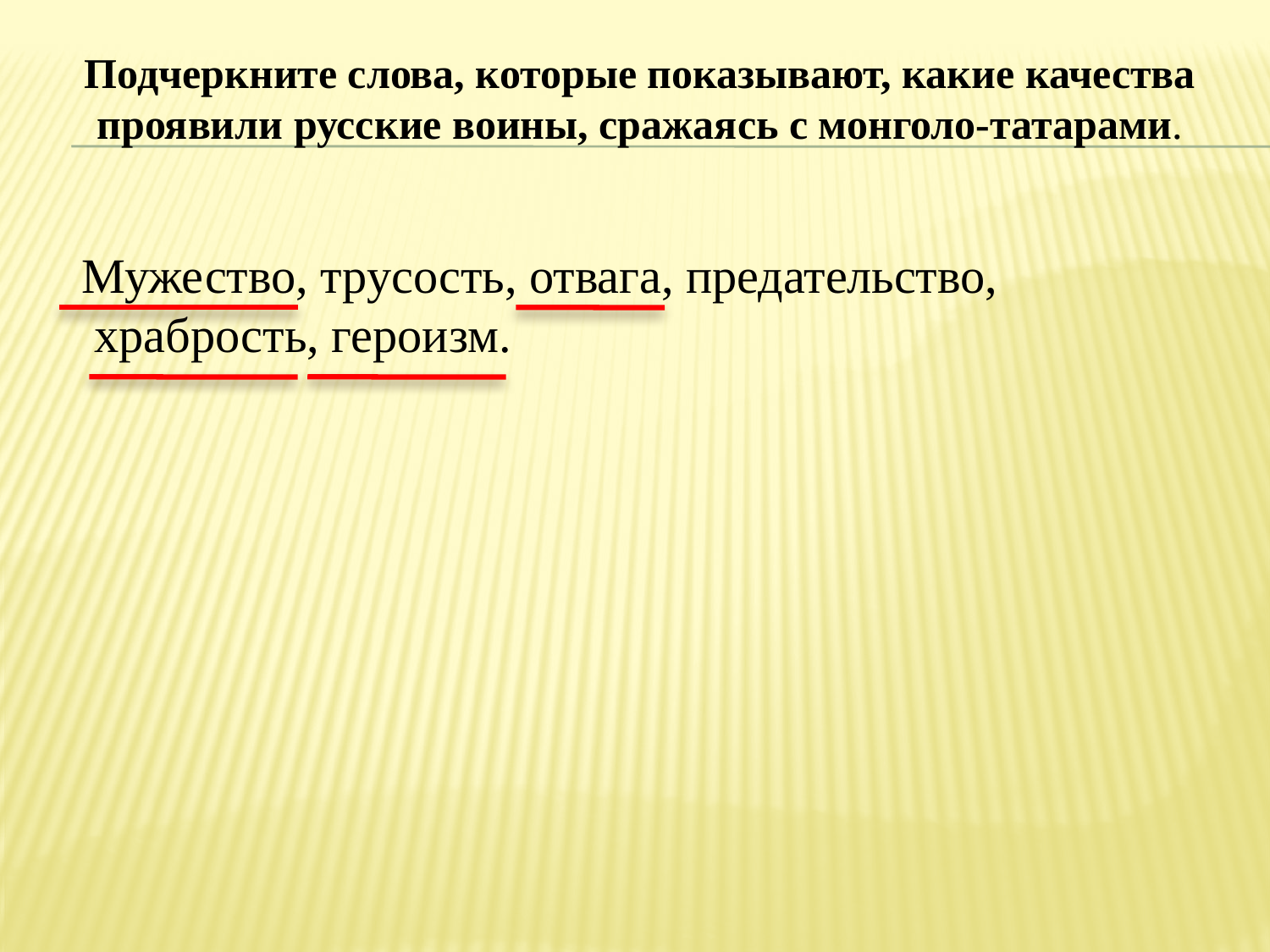

Подчеркните слова, которые показывают, какие качества проявили русские воины, сражаясь с монголо-татарами.
Мужество, трусость, отвага, предательство,
 храбрость, героизм.